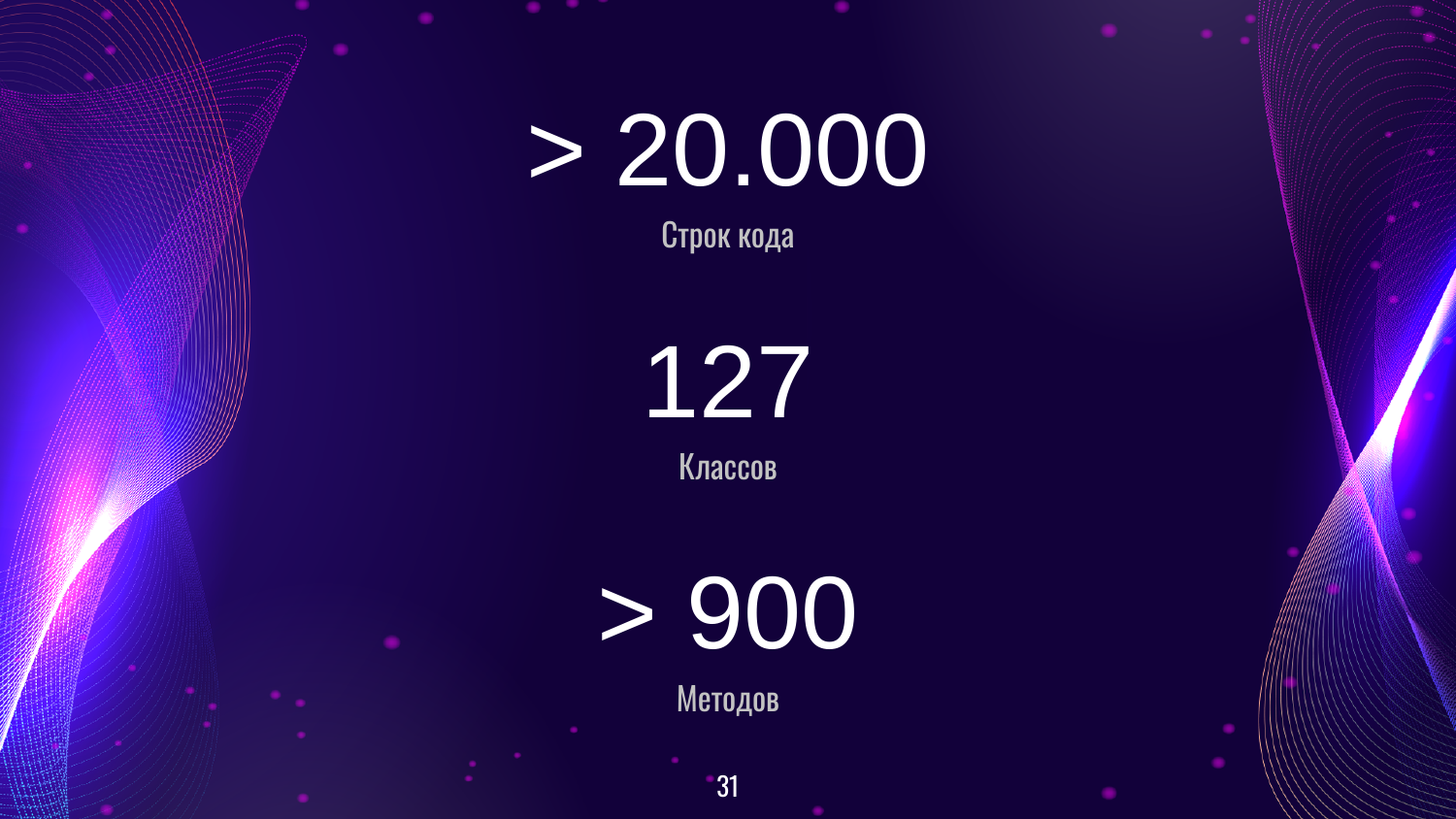

# > 20.000
Строк кода
127
Классов
> 900
Методов
31